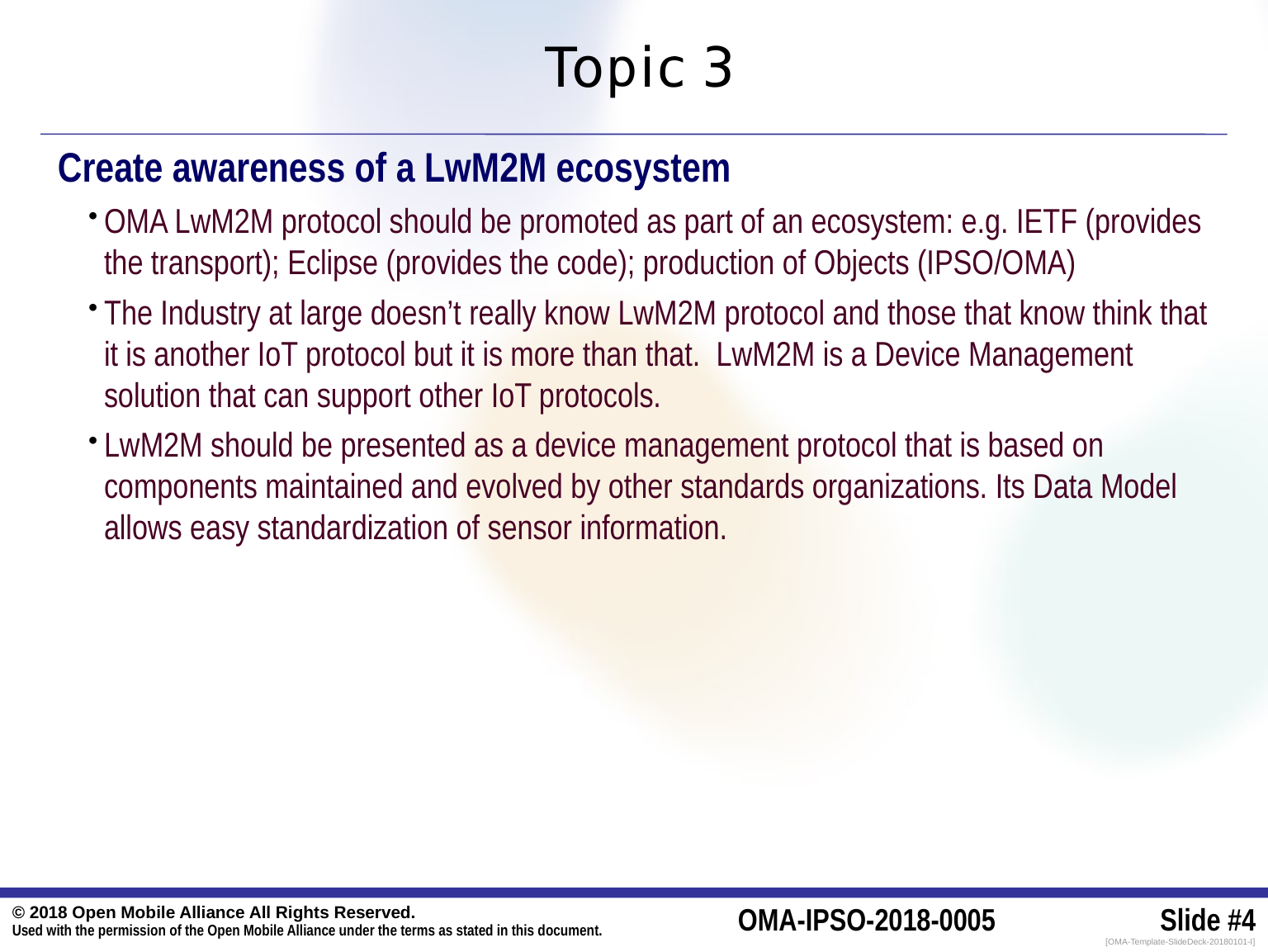

# Topic 3
Create awareness of a LwM2M ecosystem
OMA LwM2M protocol should be promoted as part of an ecosystem: e.g. IETF (provides the transport); Eclipse (provides the code); production of Objects (IPSO/OMA)
The Industry at large doesn’t really know LwM2M protocol and those that know think that it is another IoT protocol but it is more than that.  LwM2M is a Device Management solution that can support other IoT protocols.
LwM2M should be presented as a device management protocol that is based on components maintained and evolved by other standards organizations. Its Data Model allows easy standardization of sensor information.